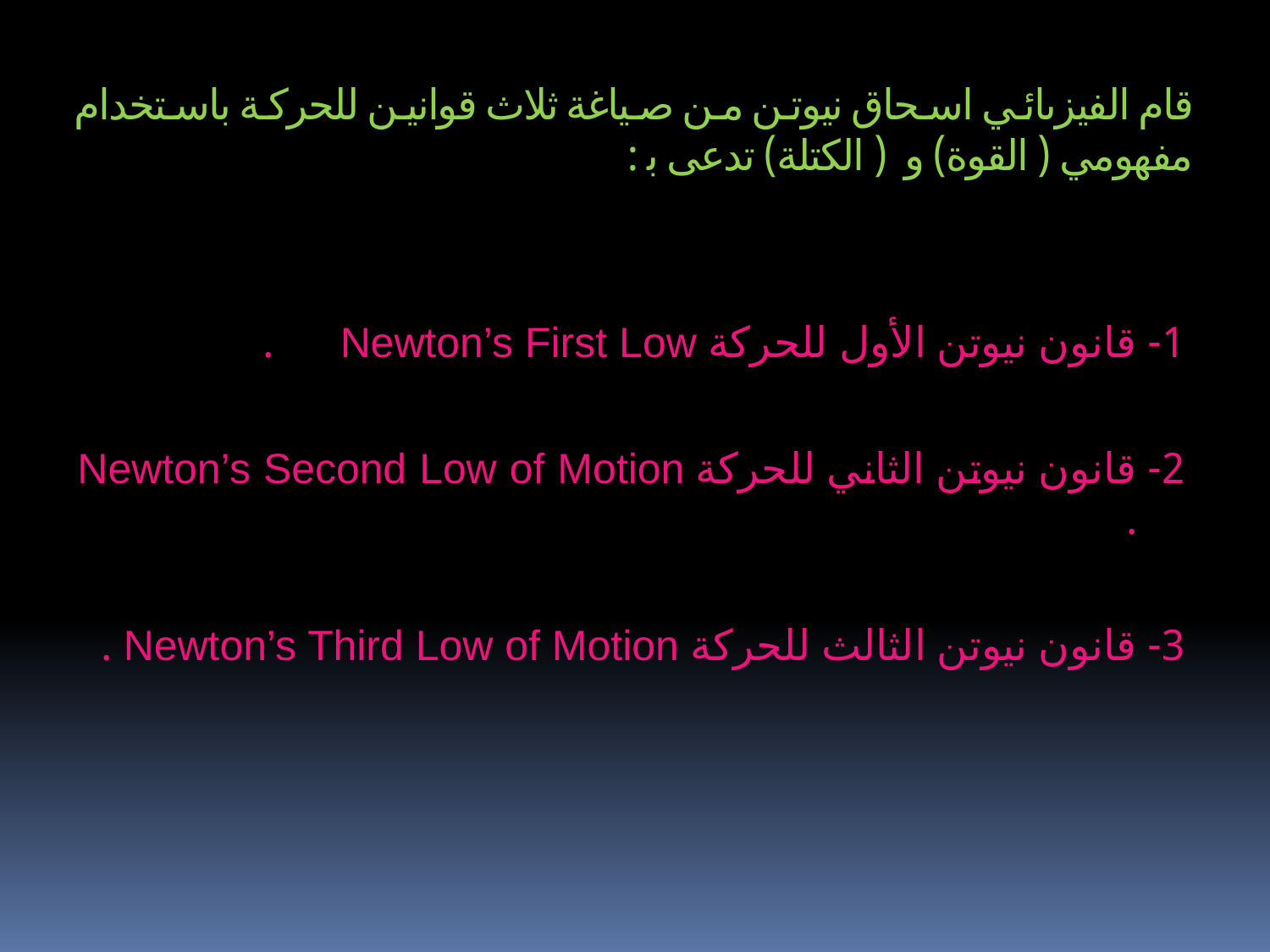

# قام الفيزىائي اسحاق نيوتن من صياغة ثلاث قوانين للحركة باستخدام مفهومي ( القوة) و  ( الكتلة) تدعى ب‍‍ :

1- قانون نيوتن الأول للحركة Newton’s First Low      .

2- قانون نيوتن الثاني للحركة Newton’s Second Low of Motion .

3- قانون نيوتن الثالث للحركة Newton’s Third Low of Motion .